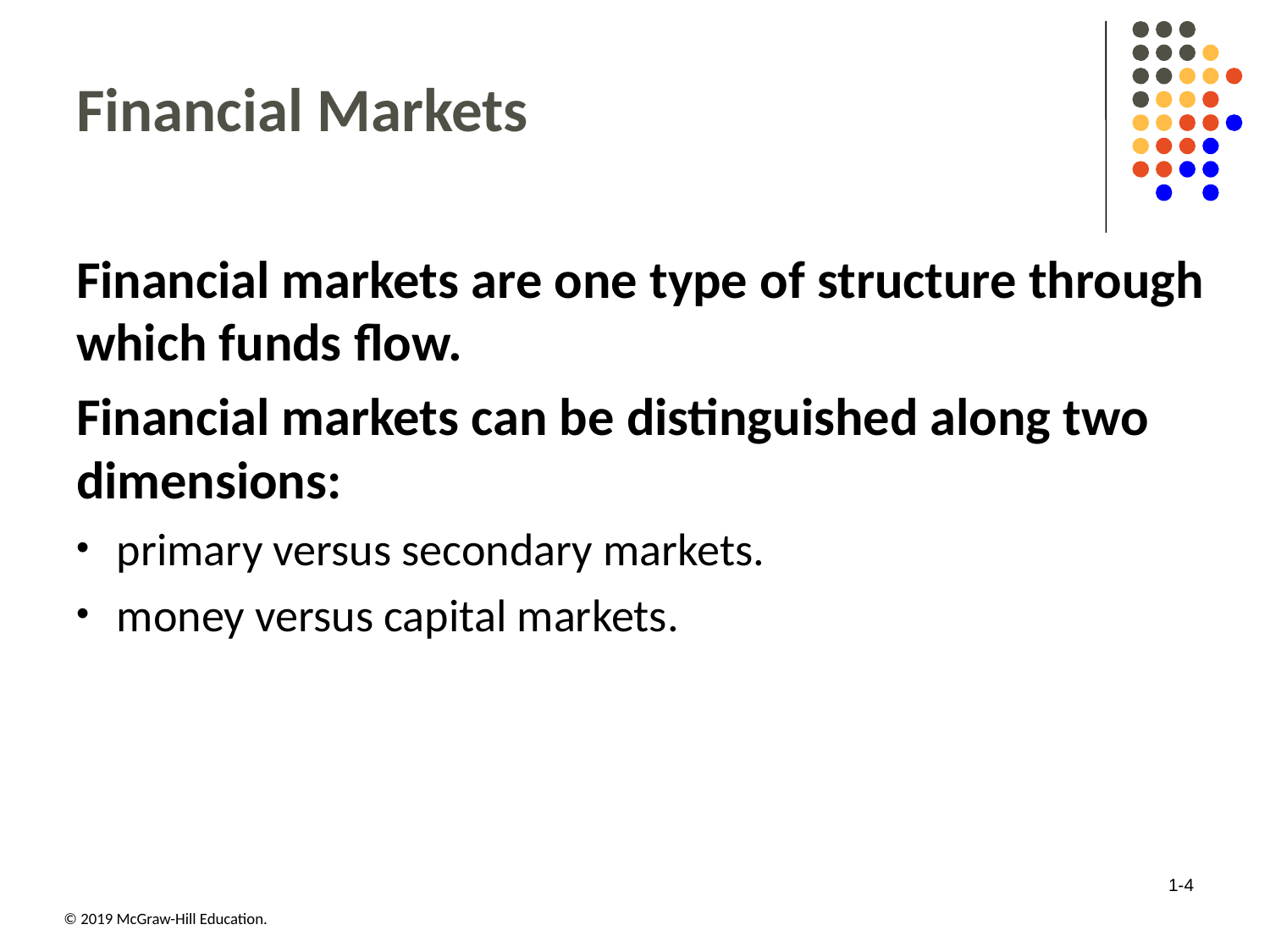

# Financial Markets
Financial markets are one type of structure through which funds flow.
Financial markets can be distinguished along two dimensions:
primary versus secondary markets.
money versus capital markets.
1-4